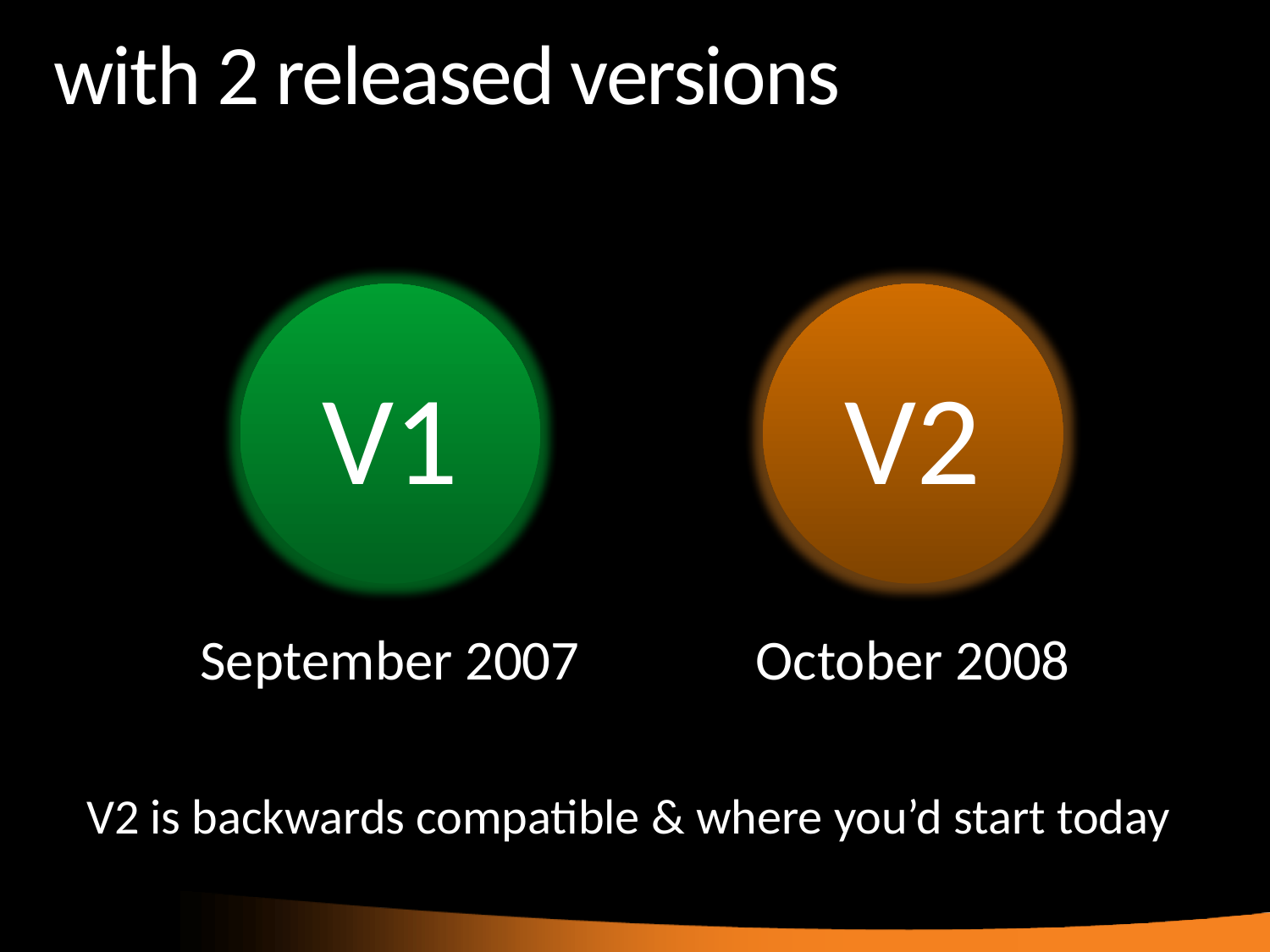

# with 2 released versions
V1
V2
September 2007
October 2008
V3
(in beta)
Sometime 2009
V2 is backwards compatible & where you’d start today